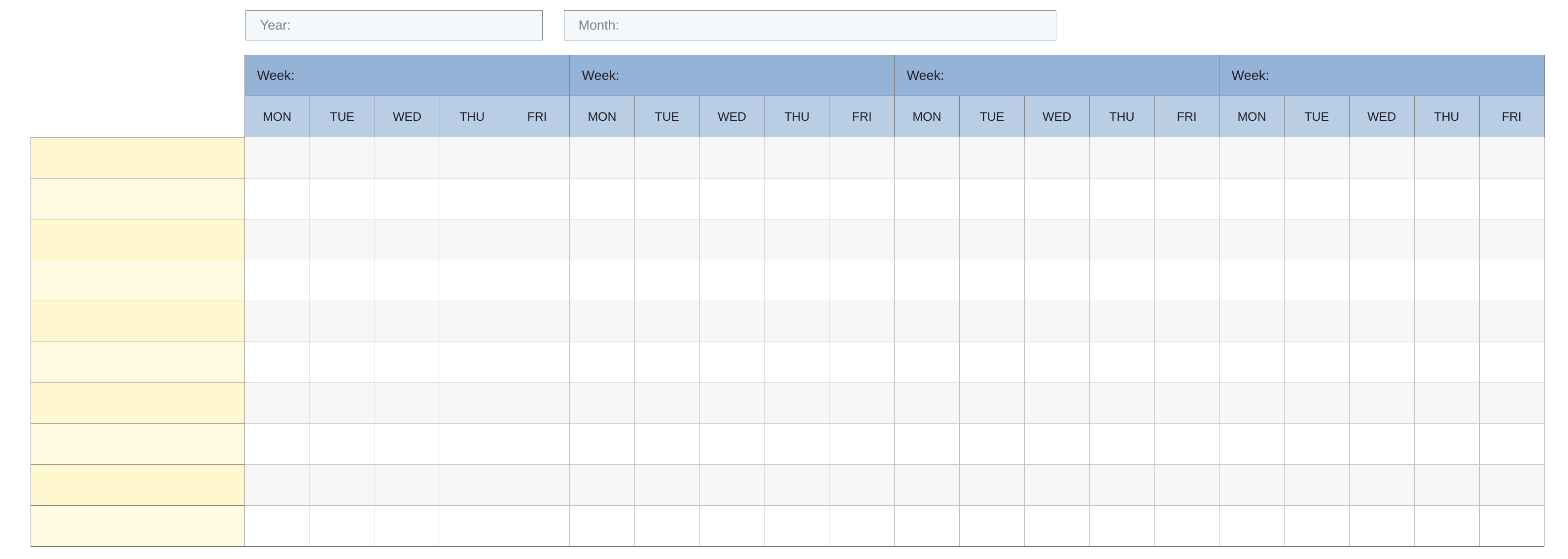

| Year: |
| --- |
| Month: |
| --- |
|  | Week: |  |  |  |  | Week: |  |  |  |  | Week: |  |  |  |  | Week: |  |  |  |  |
| --- | --- | --- | --- | --- | --- | --- | --- | --- | --- | --- | --- | --- | --- | --- | --- | --- | --- | --- | --- | --- |
|  | MON | TUE | WED | THU | FRI | MON | TUE | WED | THU | FRI | MON | TUE | WED | THU | FRI | MON | TUE | WED | THU | FRI |
|  |  |  |  |  |  |  |  |  |  |  |  |  |  |  |  |  |  |  |  |  |
|  |  |  |  |  |  |  |  |  |  |  |  |  |  |  |  |  |  |  |  |  |
|  |  |  |  |  |  |  |  |  |  |  |  |  |  |  |  |  |  |  |  |  |
|  |  |  |  |  |  |  |  |  |  |  |  |  |  |  |  |  |  |  |  |  |
|  |  |  |  |  |  |  |  |  |  |  |  |  |  |  |  |  |  |  |  |  |
|  |  |  |  |  |  |  |  |  |  |  |  |  |  |  |  |  |  |  |  |  |
|  |  |  |  |  |  |  |  |  |  |  |  |  |  |  |  |  |  |  |  |  |
|  |  |  |  |  |  |  |  |  |  |  |  |  |  |  |  |  |  |  |  |  |
|  |  |  |  |  |  |  |  |  |  |  |  |  |  |  |  |  |  |  |  |  |
|  |  |  |  |  |  |  |  |  |  |  |  |  |  |  |  |  |  |  |  |  |